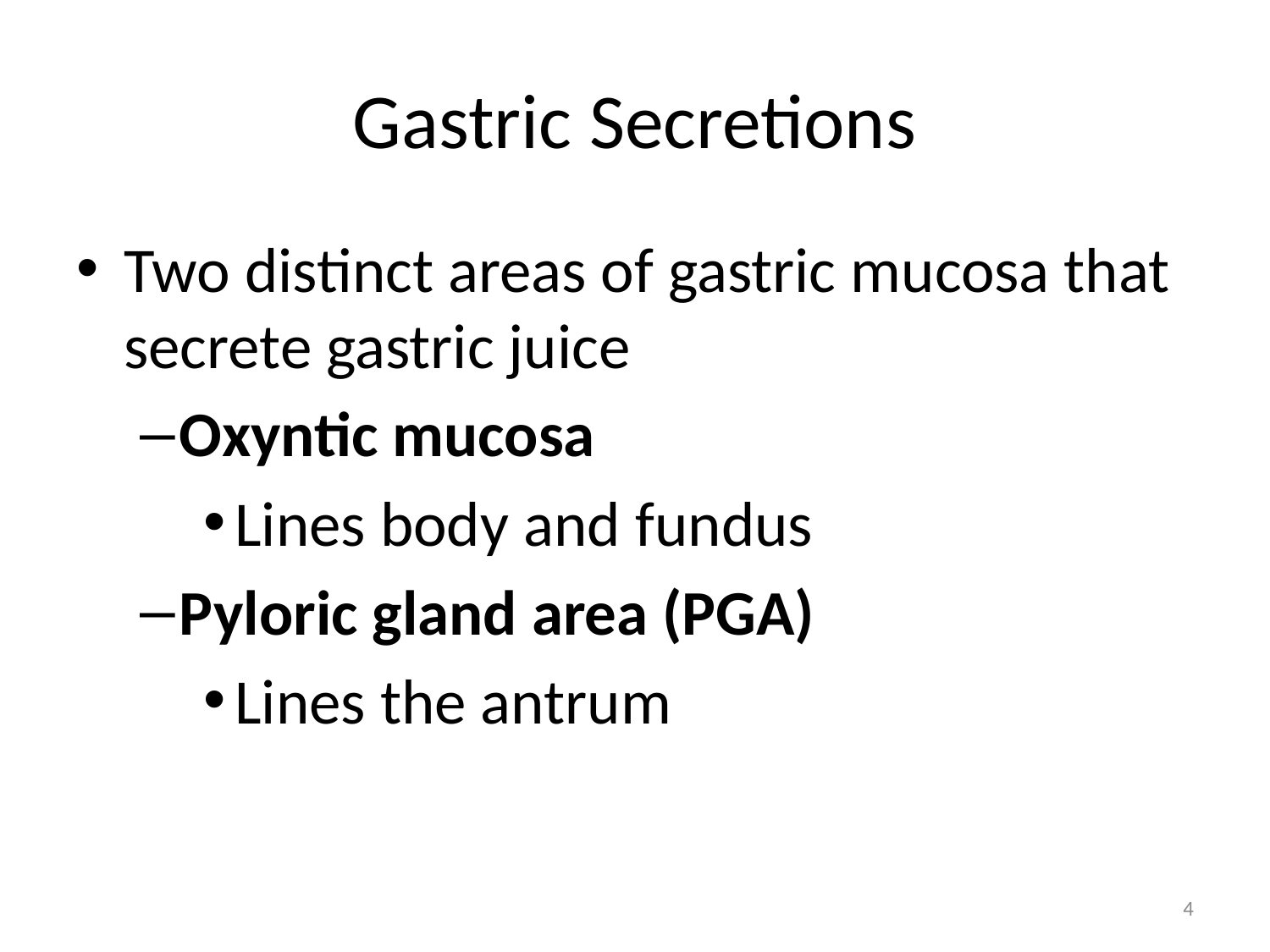

# Gastric Secretions
Two distinct areas of gastric mucosa that secrete gastric juice
Oxyntic mucosa
Lines body and fundus
Pyloric gland area (PGA)
Lines the antrum

4